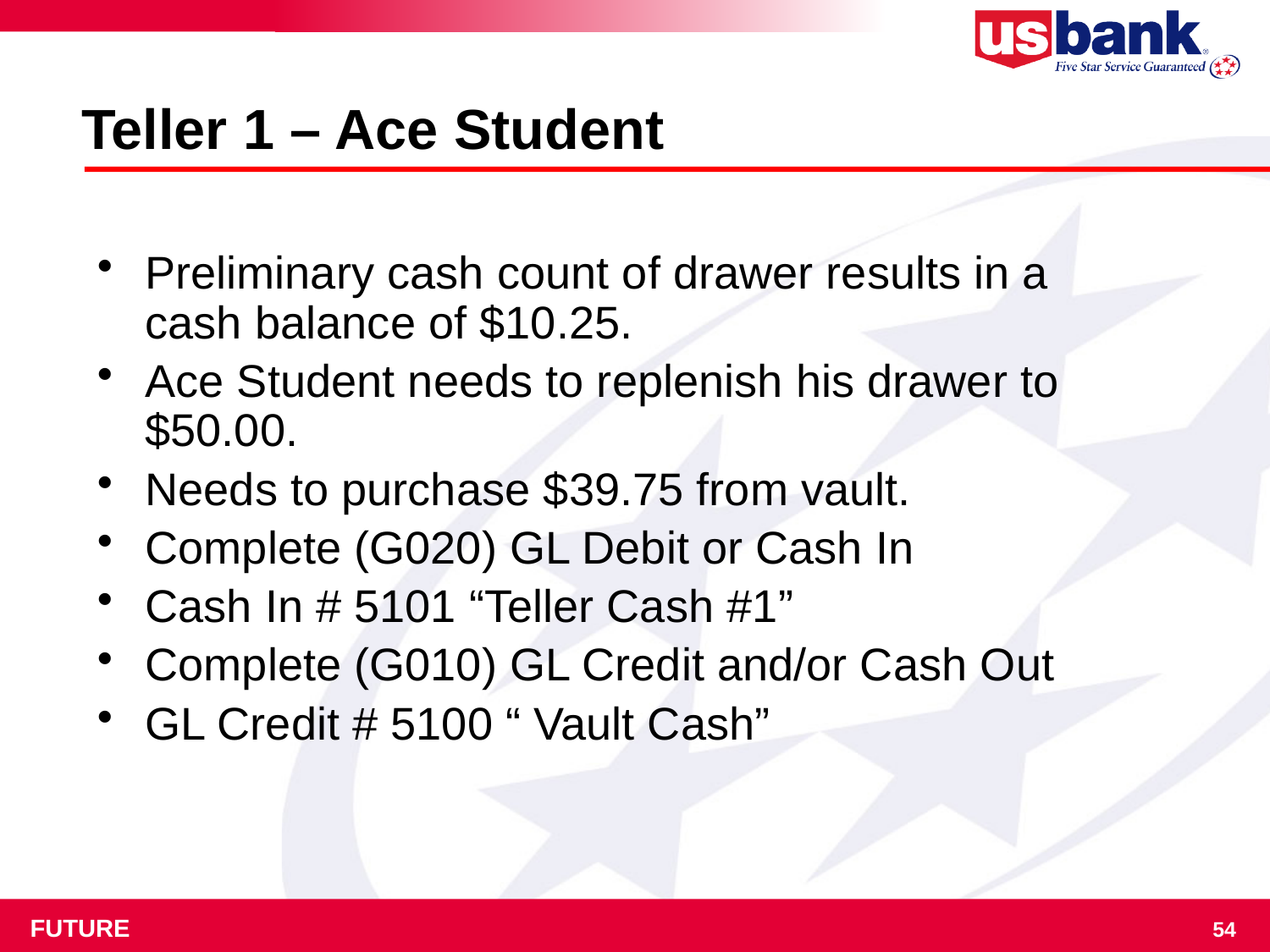

# Teller 1 – Ace Student
Preliminary cash count of drawer results in a cash balance of $10.25.
Ace Student needs to replenish his drawer to $50.00.
Needs to purchase $39.75 from vault.
Complete (G020) GL Debit or Cash In
Cash In # 5101 “Teller Cash #1”
Complete (G010) GL Credit and/or Cash Out
GL Credit # 5100 “ Vault Cash”